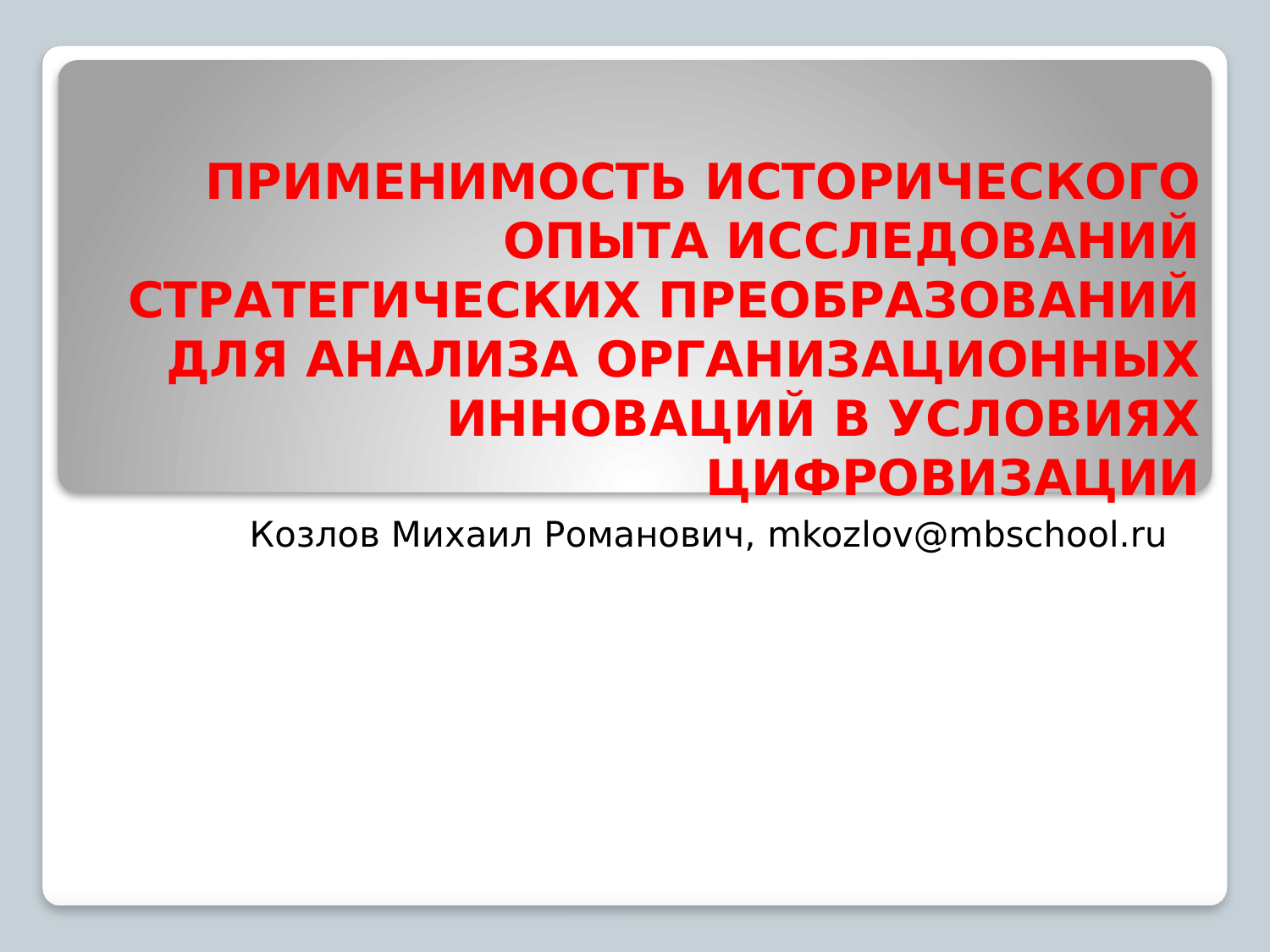

# ПРИМЕНИМОСТЬ ИСТОРИЧЕСКОГО ОПЫТА ИССЛЕДОВАНИЙ СТРАТЕГИЧЕСКИХ ПРЕОБРАЗОВАНИЙ ДЛЯ АНАЛИЗА ОРГАНИЗАЦИОННЫХ ИННОВАЦИЙ В УСЛОВИЯХ ЦИФРОВИЗАЦИИ
Козлов Михаил Романович, mkozlov@mbschool.ru